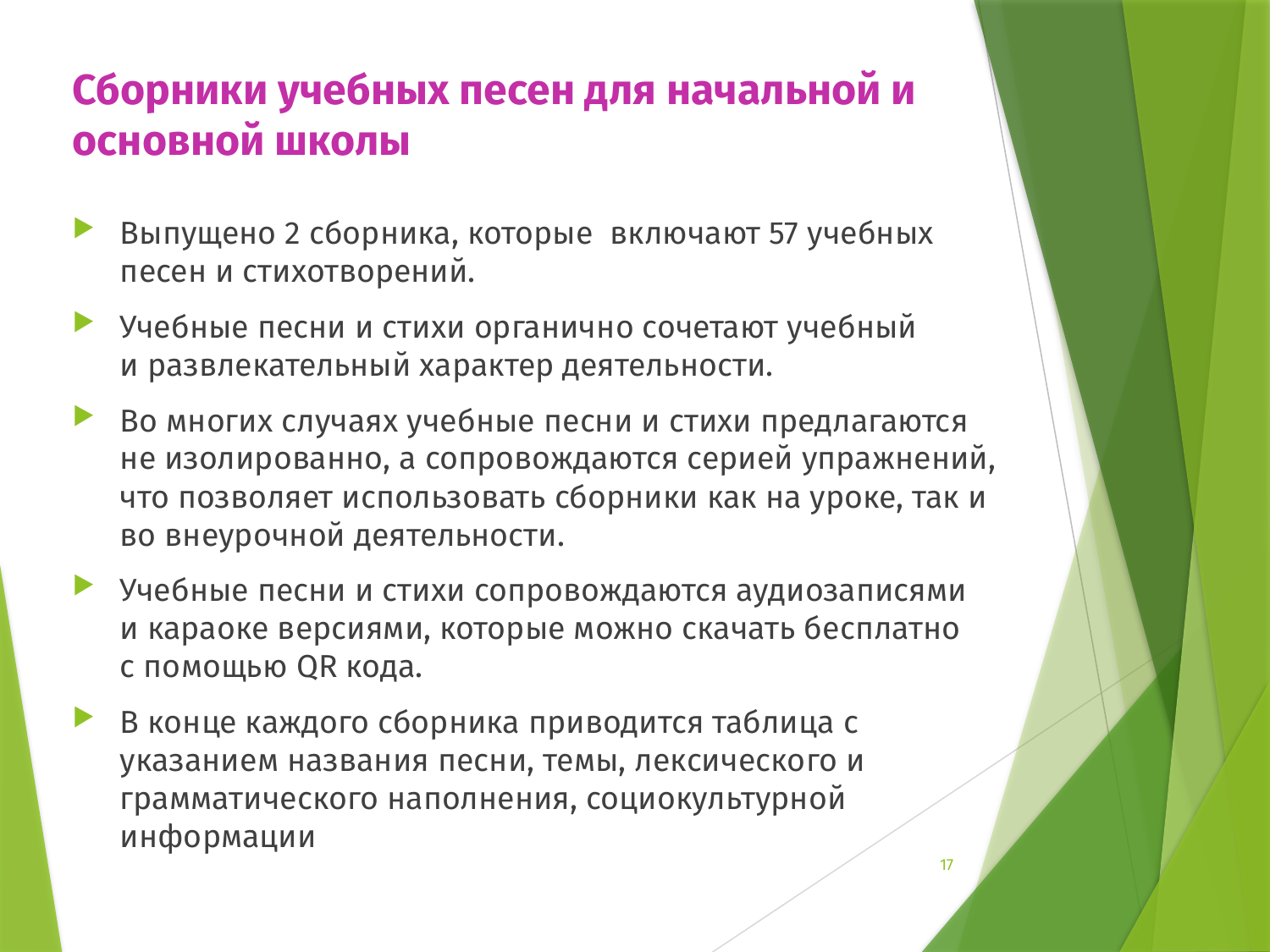

Сборники учебных песен для начальной и основной школы
Выпущено 2 сборника, которые  включают 57 учебных песен и стихотворений.
Учебные песни и стихи органично сочетают учебный
и развлекательный характер деятельности.
Во многих случаях учебные песни и стихи предлагаются
не изолированно, а сопровождаются серией упражнений, что позволяет использовать сборники как на уроке, так и
во внеурочной деятельности.
Учебные песни и стихи сопровождаются аудиозаписями
и караоке версиями, которые можно скачать бесплатно
с помощью QR кода.
В конце каждого сборника приводится таблица с указанием названия песни, темы, лексического и грамматического наполнения, социокультурной информации

17